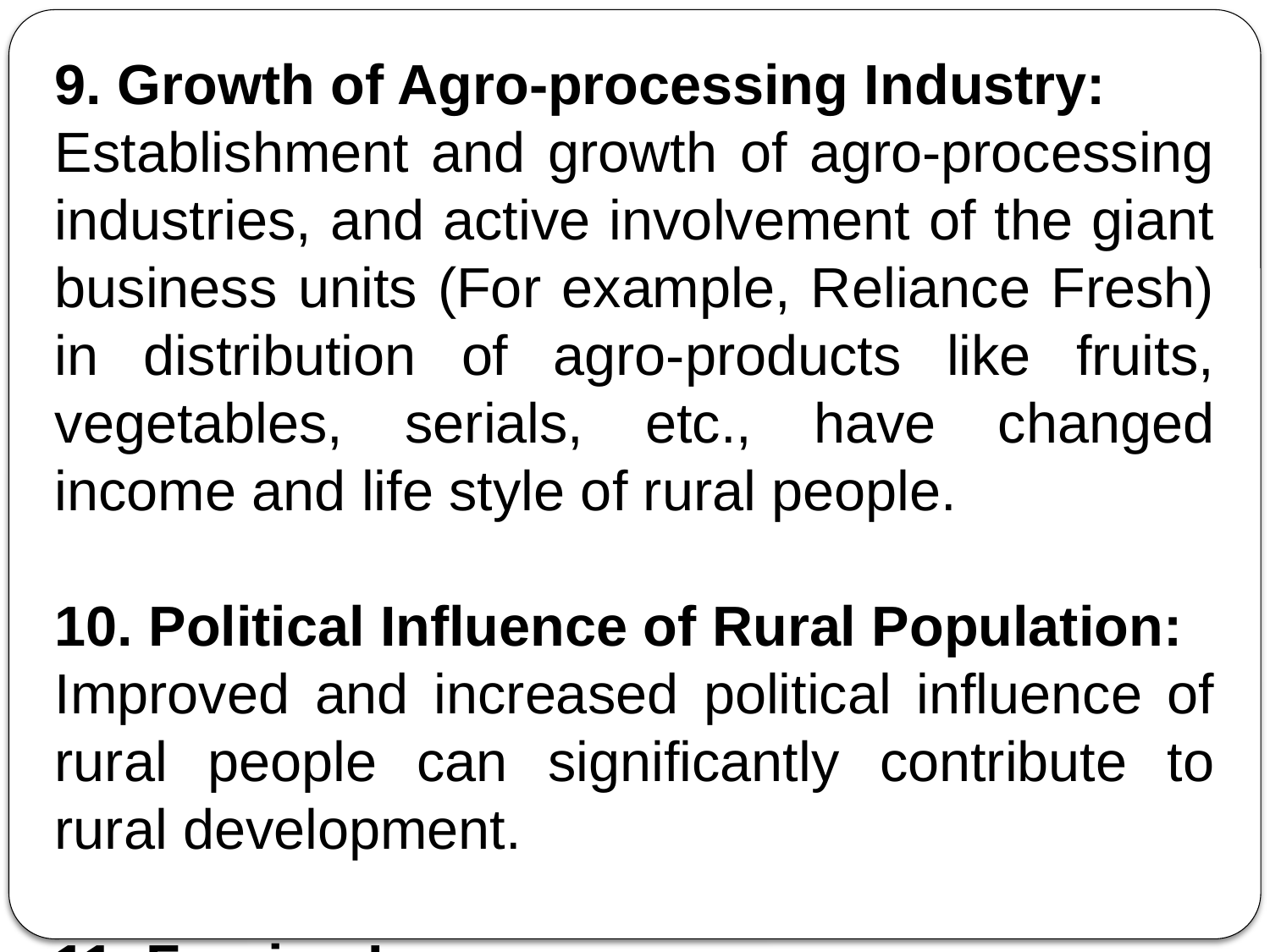

9. Growth of Agro-processing Industry:
Establishment and growth of agro-processing industries, and active involvement of the giant business units (For example, Reliance Fresh) in distribution of agro-products like fruits, vegetables, serials, etc., have changed income and life style of rural people.

10. Political Influence of Rural Population:
Improved and increased political influence of rural people can significantly contribute to rural development.

11. Foreign Income: